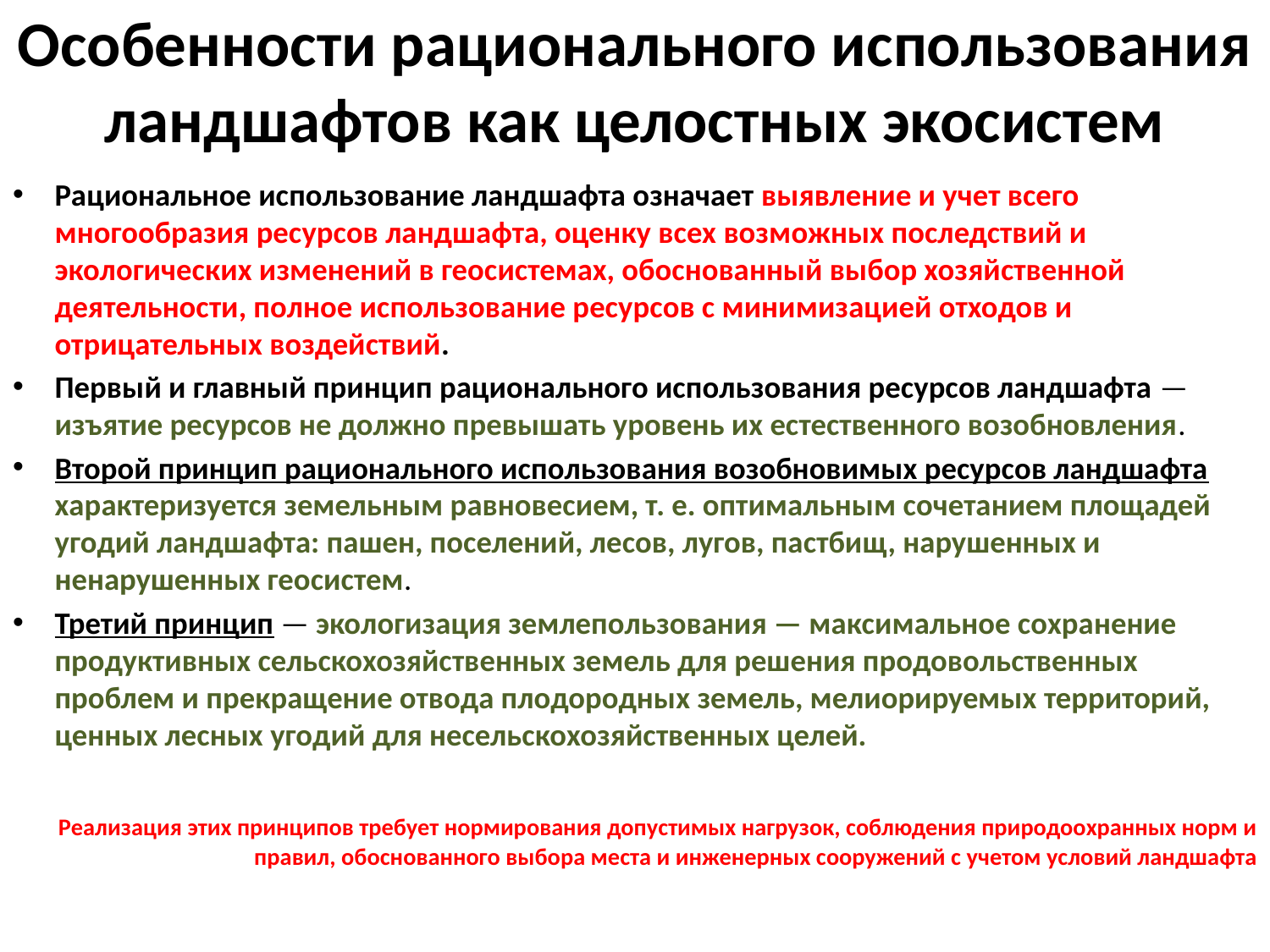

# Особенности рационального использования ландшафтов как целостных экосистем
Рациональное использование ландшафта означает выявление и учет всего многообразия ресурсов ландшафта, оценку всех возможных последствий и экологических изменений в геосистемах, обоснованный выбор хозяйственной деятельности, полное использование ресурсов с минимизацией отходов и отрицательных воздействий.
Первый и главный принцип рационального использования ресурсов ландшафта — изъятие ресурсов не должно превышать уровень их естественного возобновления.
Второй принцип рационального использования возобновимых ресурсов ландшафта характеризуется земельным равновесием, т. е. оптимальным сочетанием площадей угодий ландшафта: пашен, поселений, лесов, лугов, пастбищ, нарушенных и ненарушенных геосистем.
Третий принцип — экологизация землепользования — максимальное сохранение продуктивных сельскохозяйственных земель для решения продовольственных проблем и прекращение отвода плодородных земель, мелиорируемых территорий, ценных лесных угодий для несельскохозяйственных целей.

Реализация этих принципов требует нормирования допустимых нагрузок, соблюдения природоохранных норм и правил, обоснованного выбора места и инженерных сооружений с учетом условий ландшафта